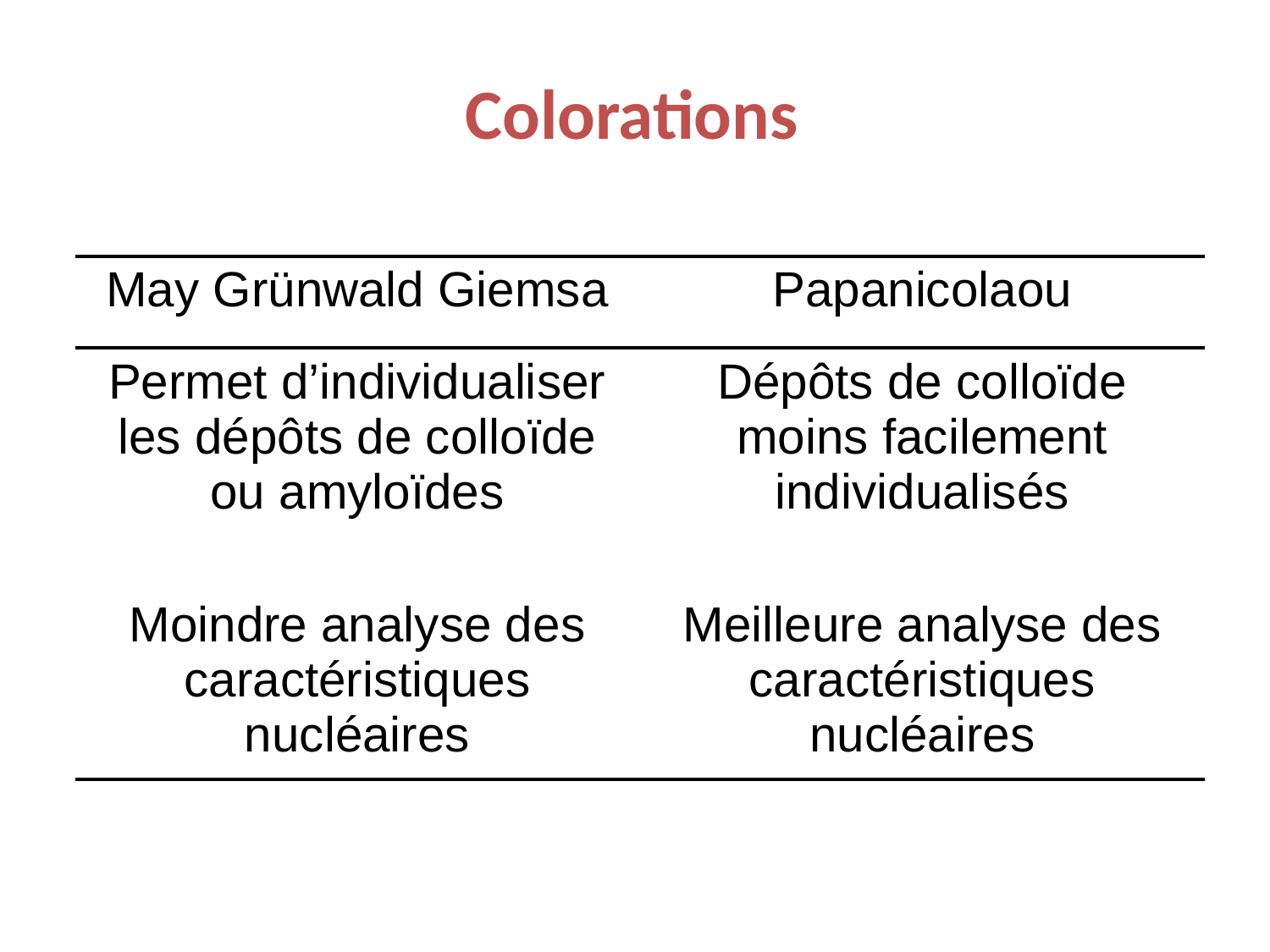

Colorations
| May Grünwald Giemsa | Papanicolaou |
| --- | --- |
| Permet d’individualiser les dépôts de colloïde ou amyloïdes | Dépôts de colloïde moins facilement individualisés |
| Moindre analyse des caractéristiques nucléaires | Meilleure analyse des caractéristiques nucléaires |